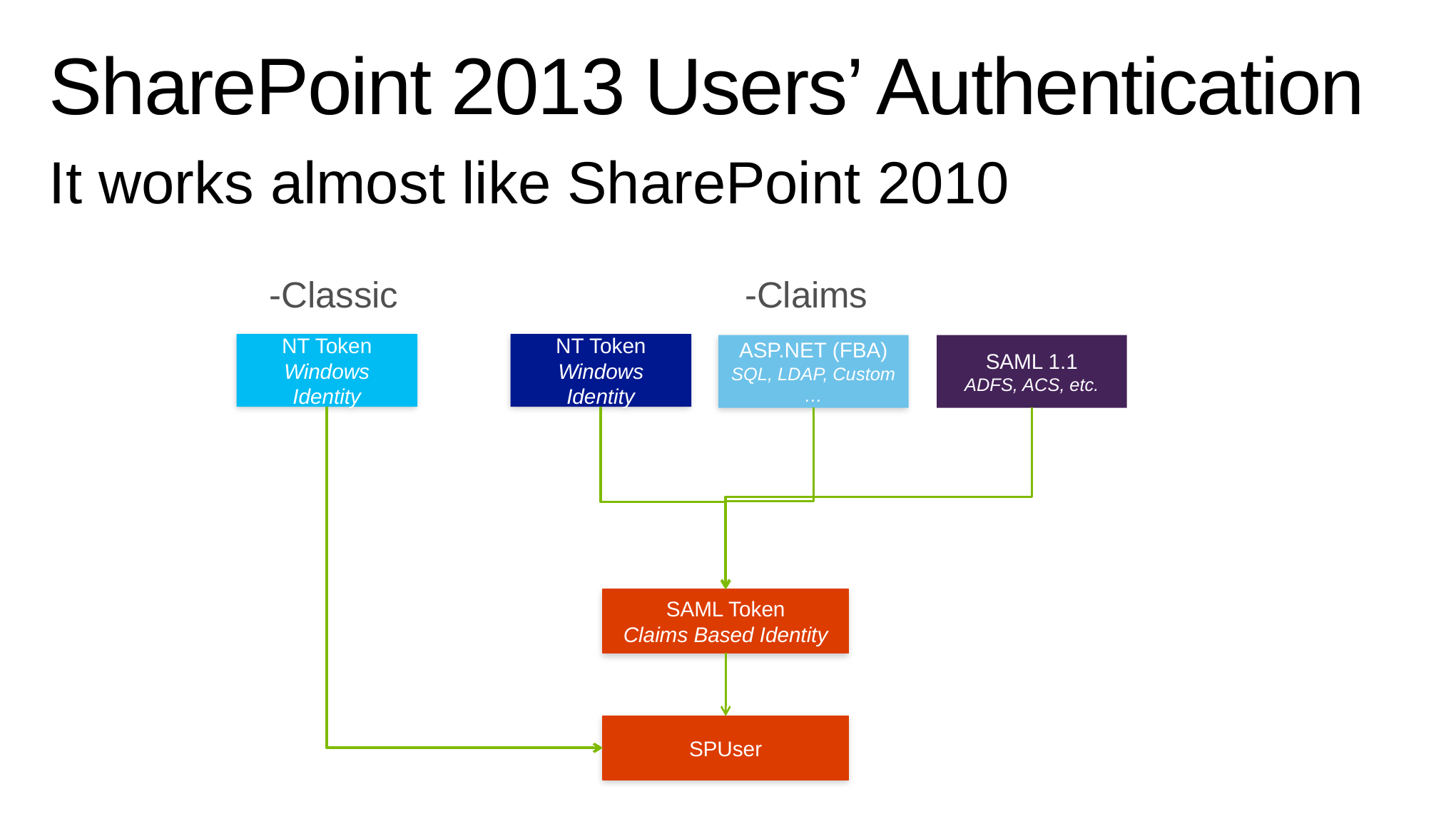

# SharePoint 2013 Users’ Authentication
It works almost like SharePoint 2010
-Classic
-Claims
NT Token
Windows Identity
NT Token
Windows Identity
SAML 1.1
ADFS, ACS, etc.
ASP.NET (FBA)
SQL, LDAP, Custom …
SAML Token
Claims Based Identity
SPUser